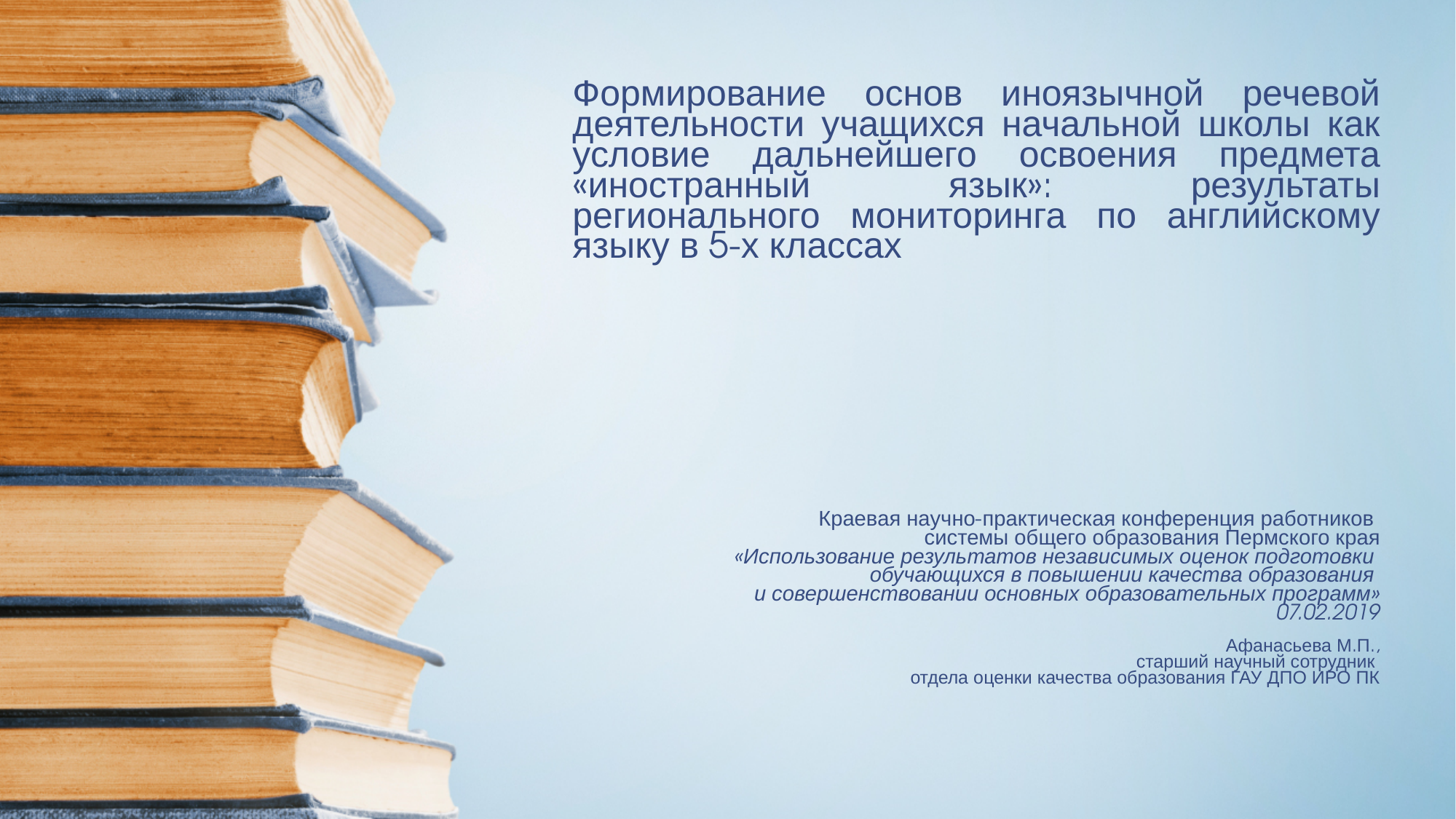

# Формирование основ иноязычной речевой деятельности учащихся начальной школы как условие дальнейшего освоения предмета «иностранный язык»: результаты регионального мониторинга по английскому языку в 5-х классах
Краевая научно-практическая конференция работников
системы общего образования Пермского края
 «Использование результатов независимых оценок подготовки
обучающихся в повышении качества образования
и совершенствовании основных образовательных программ»
07.02.2019

Афанасьева М.П.,
 старший научный сотрудник
отдела оценки качества образования ГАУ ДПО ИРО ПК